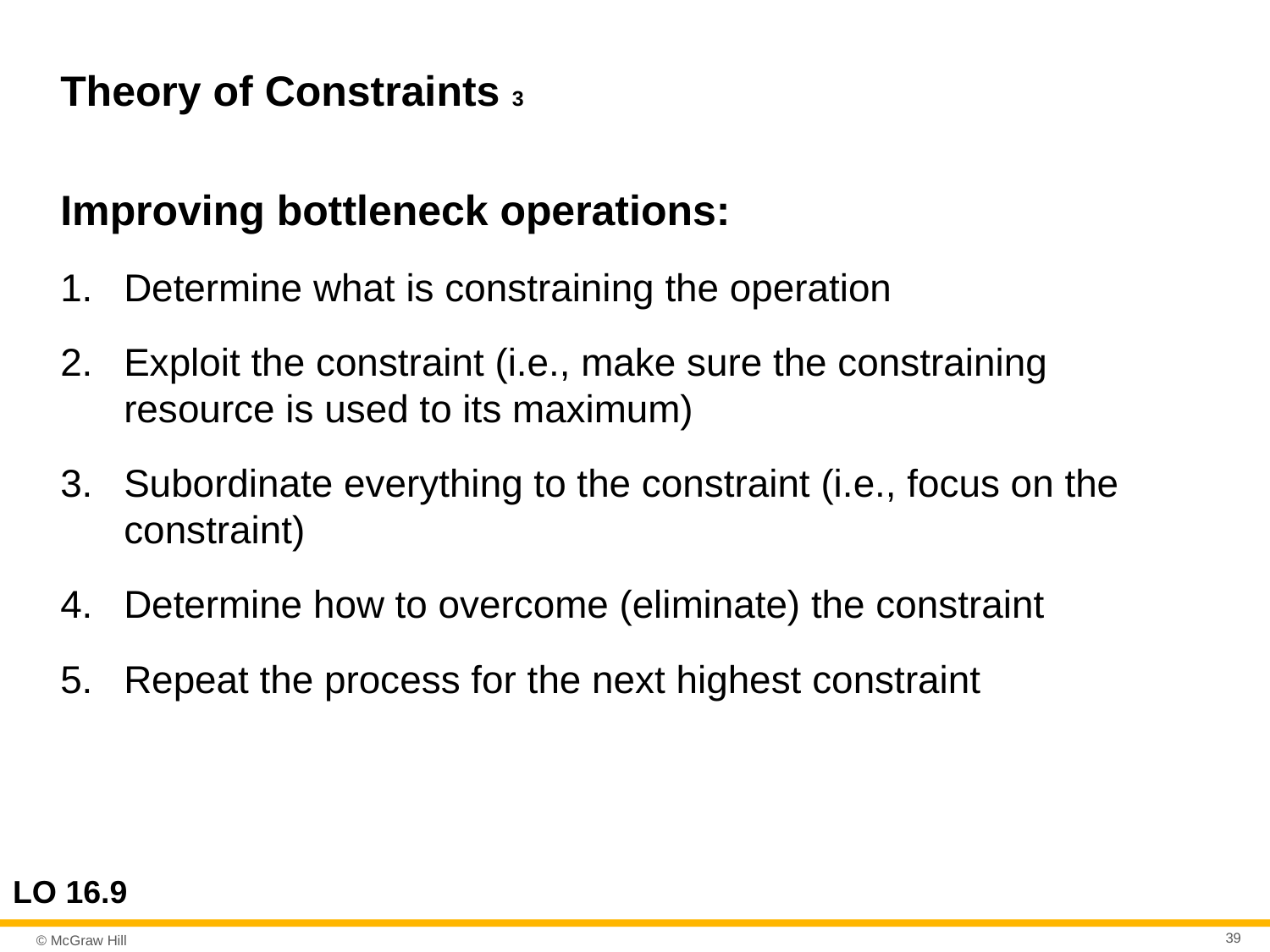

# Theory of Constraints 3
Improving bottleneck operations:
Determine what is constraining the operation
Exploit the constraint (i.e., make sure the constraining resource is used to its maximum)
Subordinate everything to the constraint (i.e., focus on the constraint)
Determine how to overcome (eliminate) the constraint
Repeat the process for the next highest constraint
LO 16.9